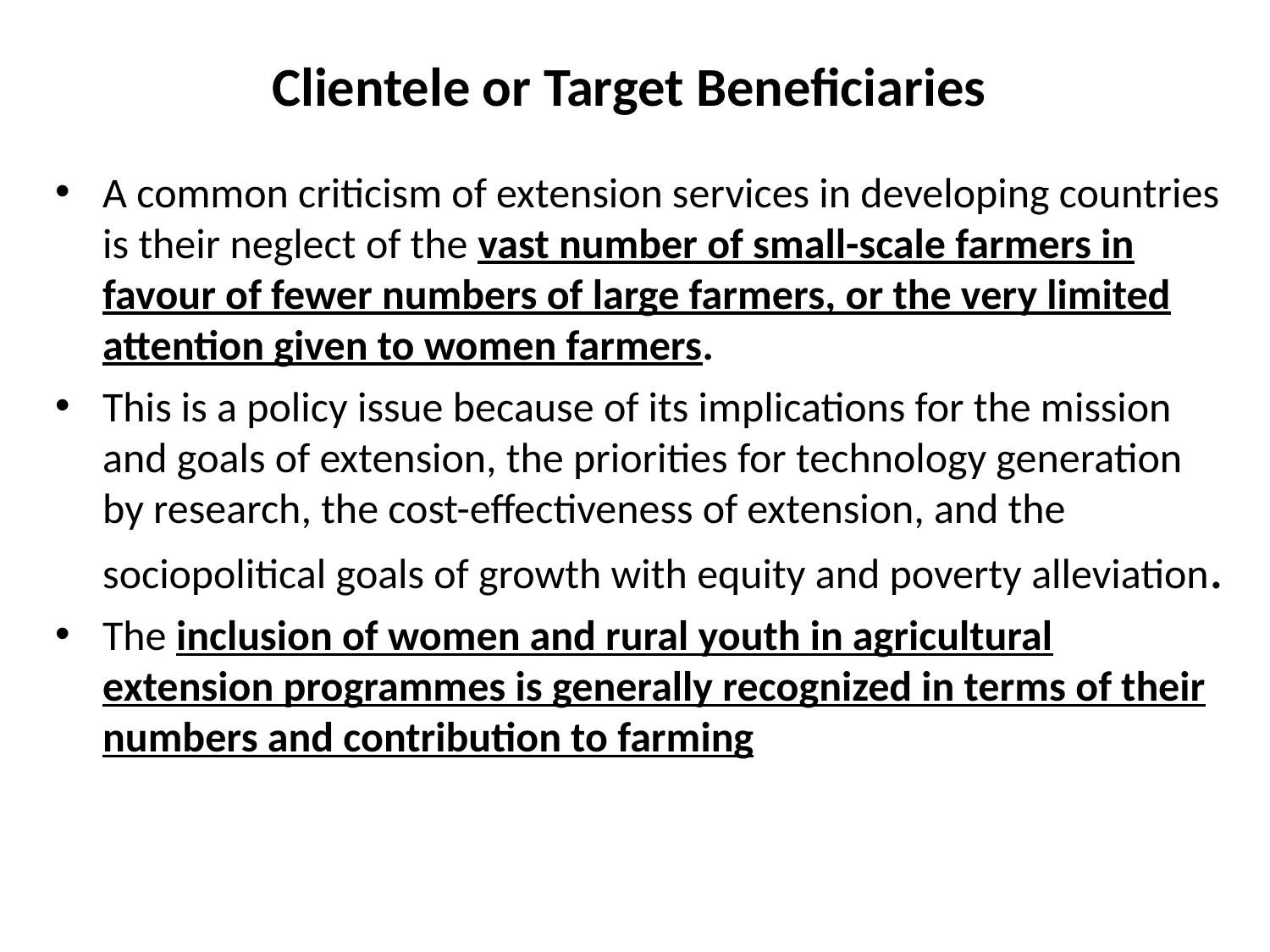

# Clientele or Target Beneficiaries
A common criticism of extension services in developing countries is their neglect of the vast number of small-scale farmers in favour of fewer numbers of large farmers, or the very limited attention given to women farmers.
This is a policy issue because of its implications for the mission and goals of extension, the priorities for technology generation by research, the cost-effectiveness of extension, and the sociopolitical goals of growth with equity and poverty alleviation.
The inclusion of women and rural youth in agricultural extension programmes is generally recognized in terms of their numbers and contribution to farming